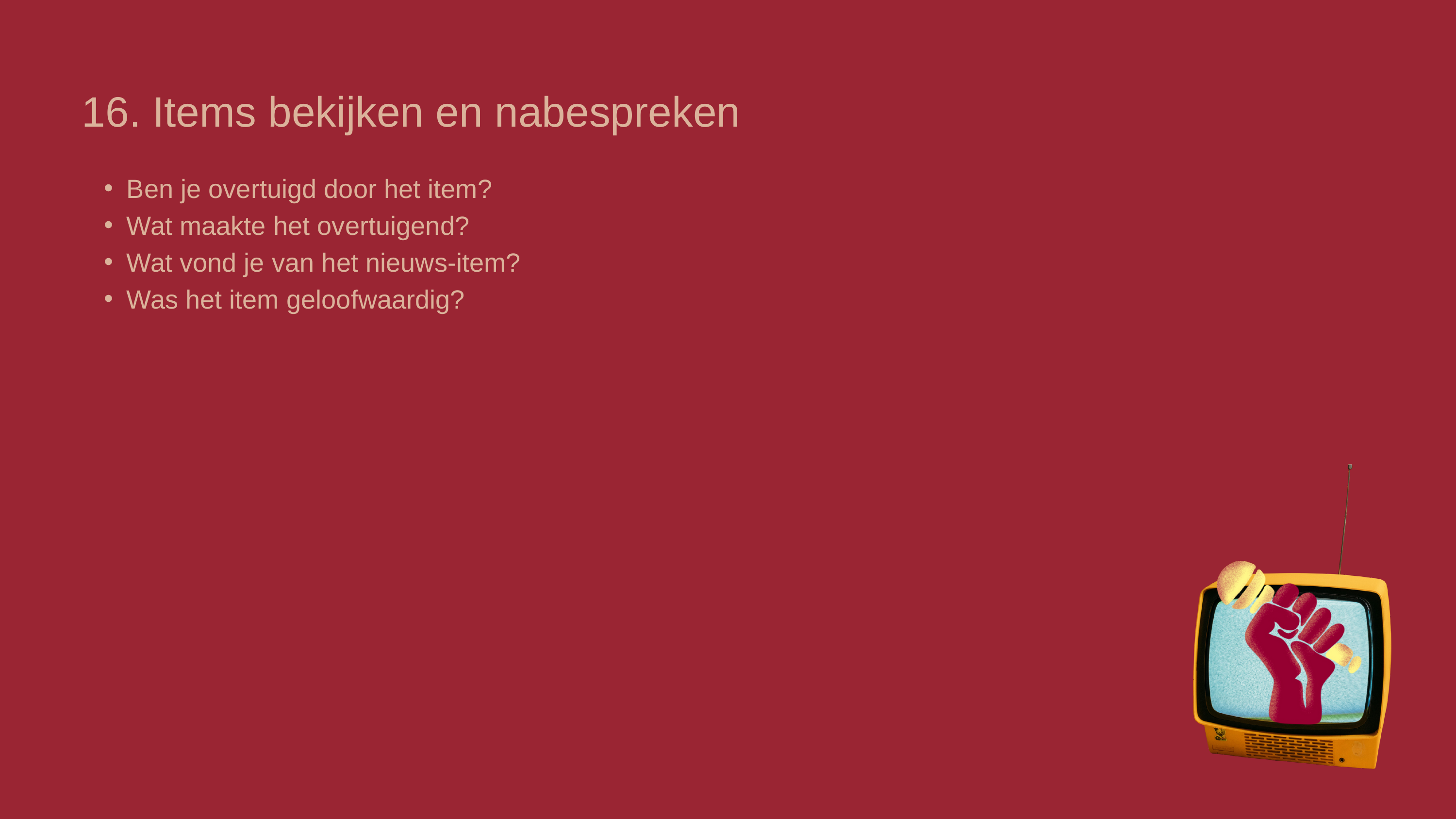

16. Items bekijken en nabespreken
Ben je overtuigd door het item?
Wat maakte het overtuigend?
Wat vond je van het nieuws-item?
Was het item geloofwaardig?